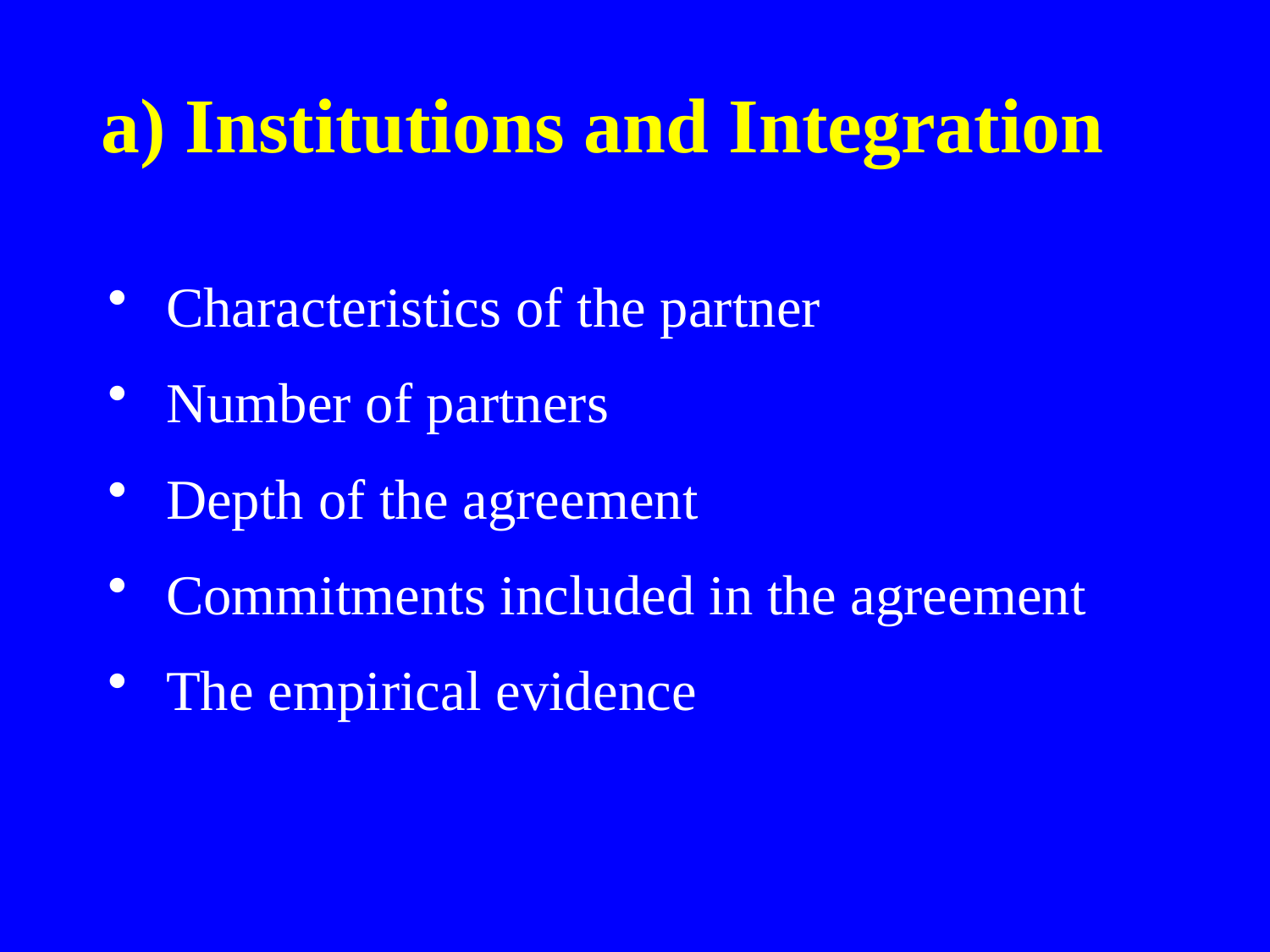

# a) Institutions and Integration
  Characteristics of the partner
  Number of partners
  Depth of the agreement
  Commitments included in the agreement
  The empirical evidence